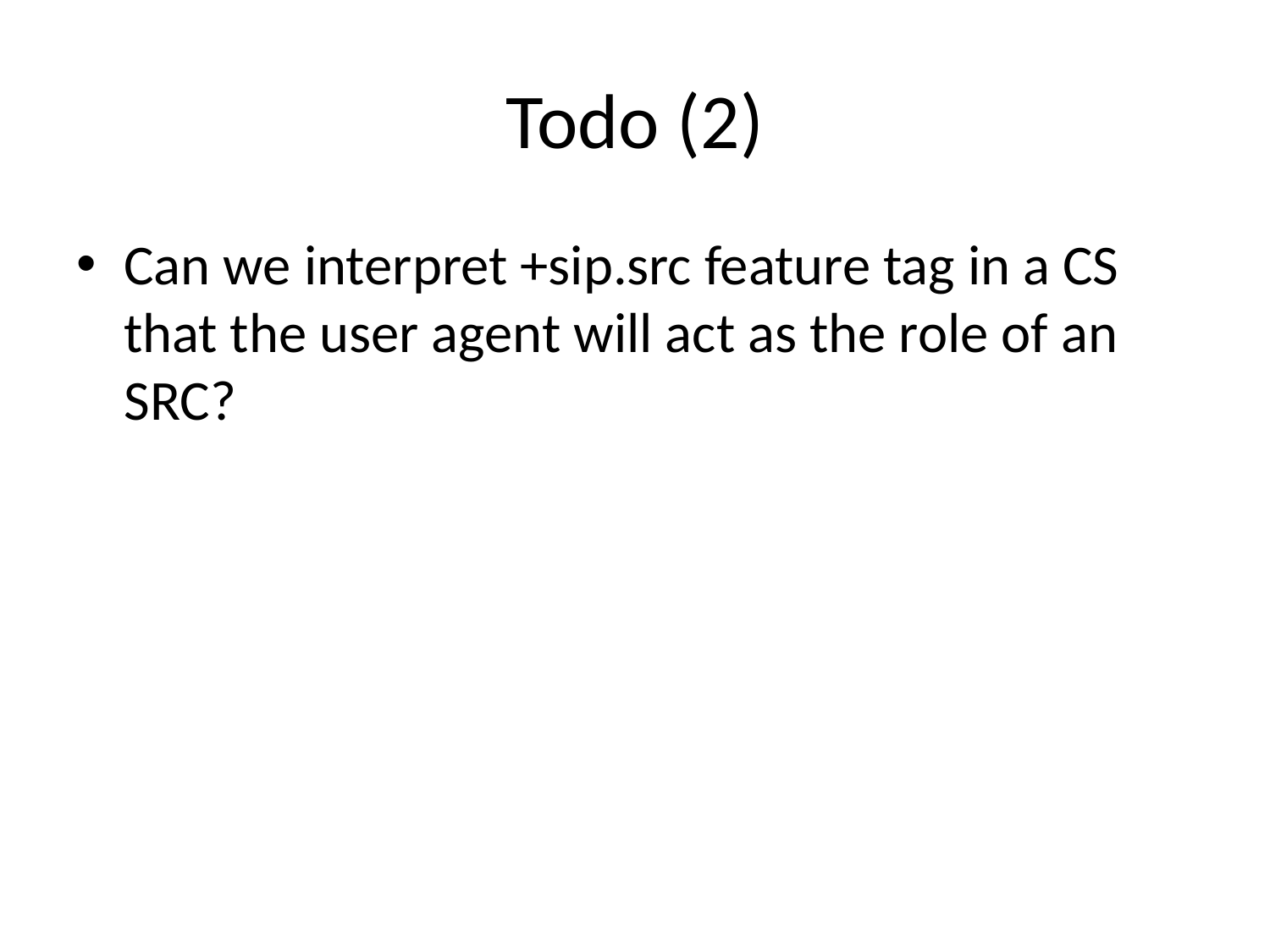

# Todo (2)
Can we interpret +sip.src feature tag in a CS that the user agent will act as the role of an SRC?